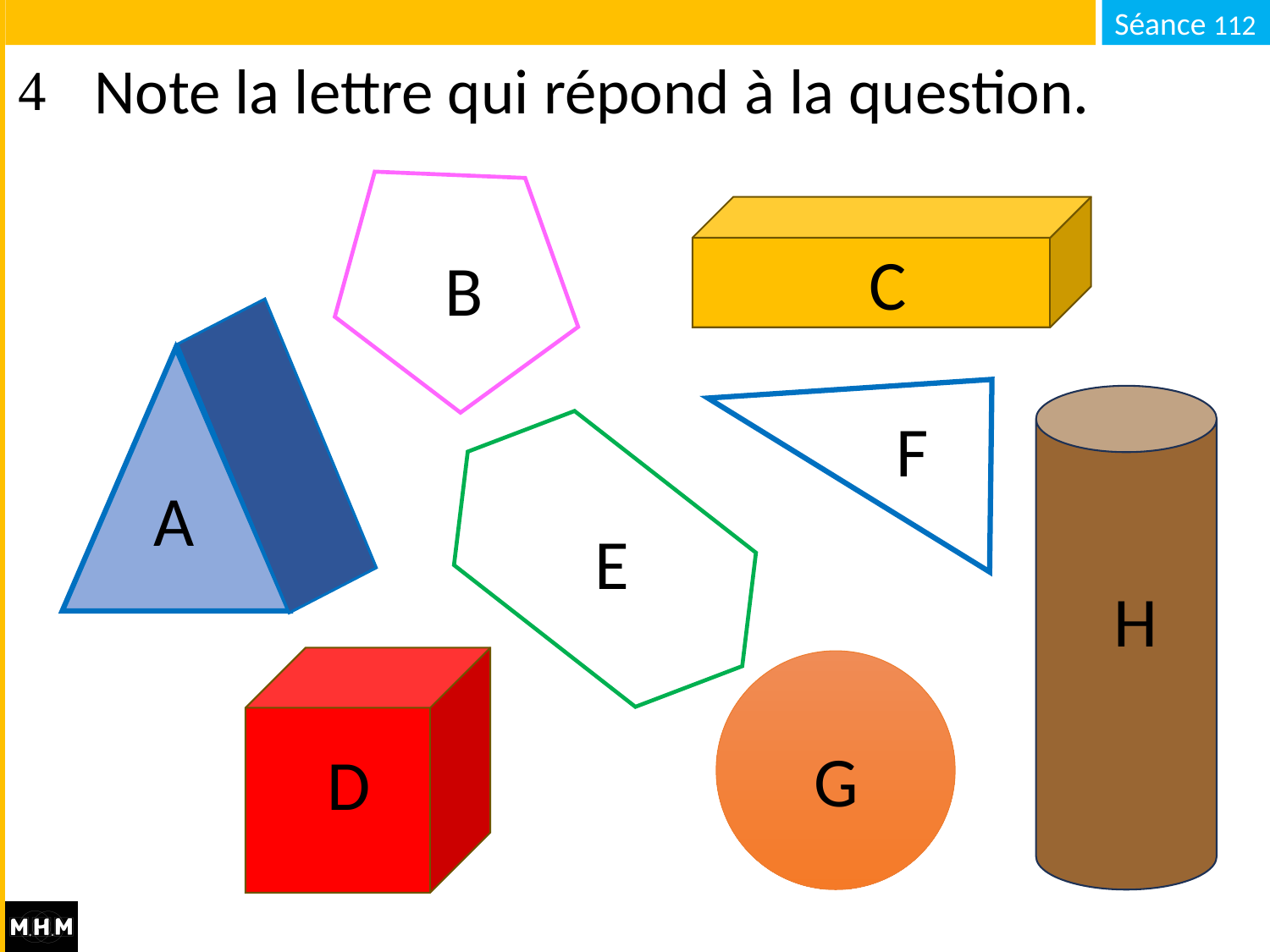

# Note la lettre qui répond à la question.

C
B

F

A
E
H

G
D